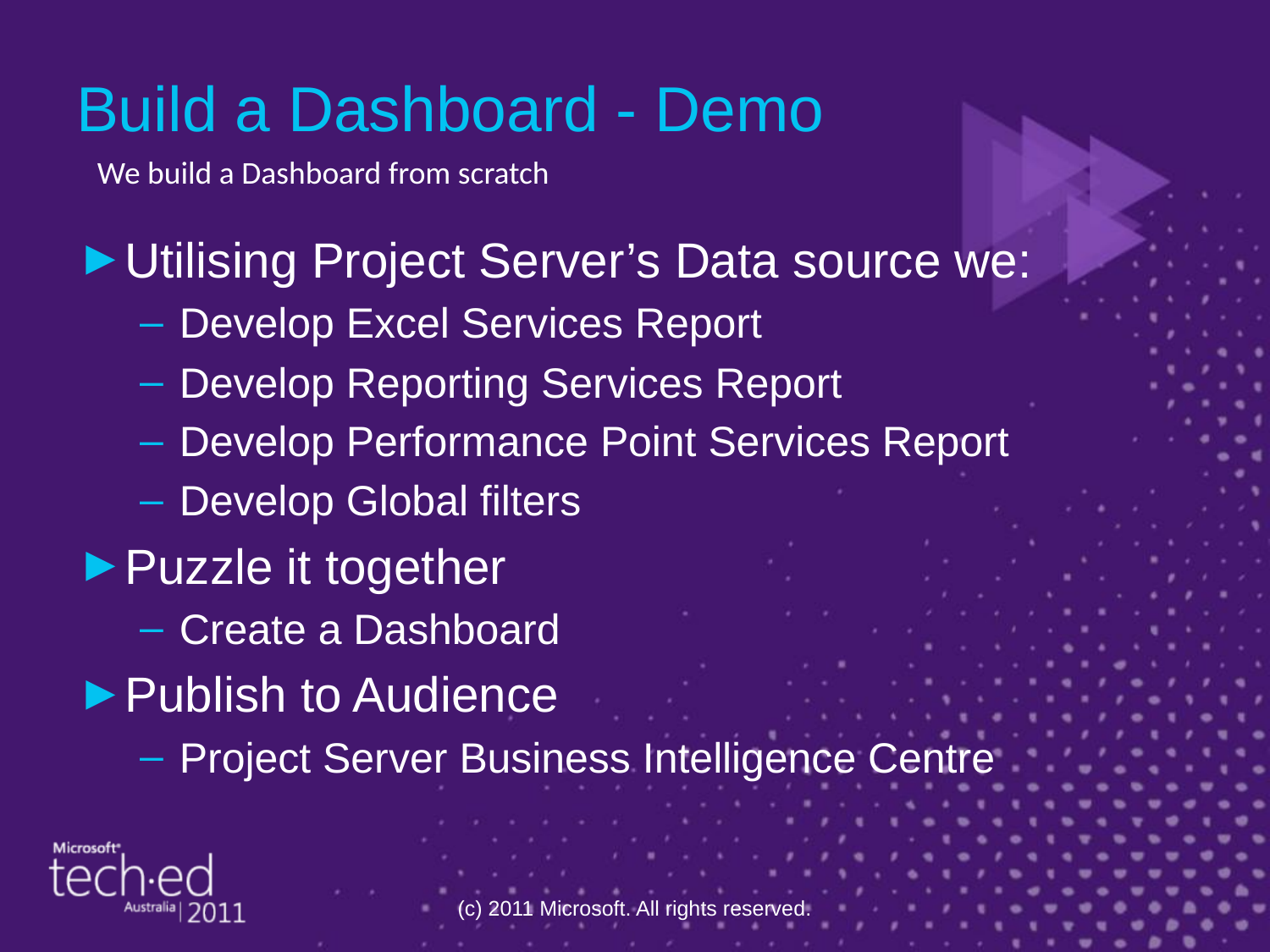

# Build a Dashboard - Demo
We build a Dashboard from scratch
Utilising Project Server’s Data source we:
Develop Excel Services Report
Develop Reporting Services Report
Develop Performance Point Services Report
Develop Global filters
Puzzle it together
Create a Dashboard
Publish to Audience
Project Server Business Intelligence Centre
(c) 2011 Microsoft. All rights reserved.